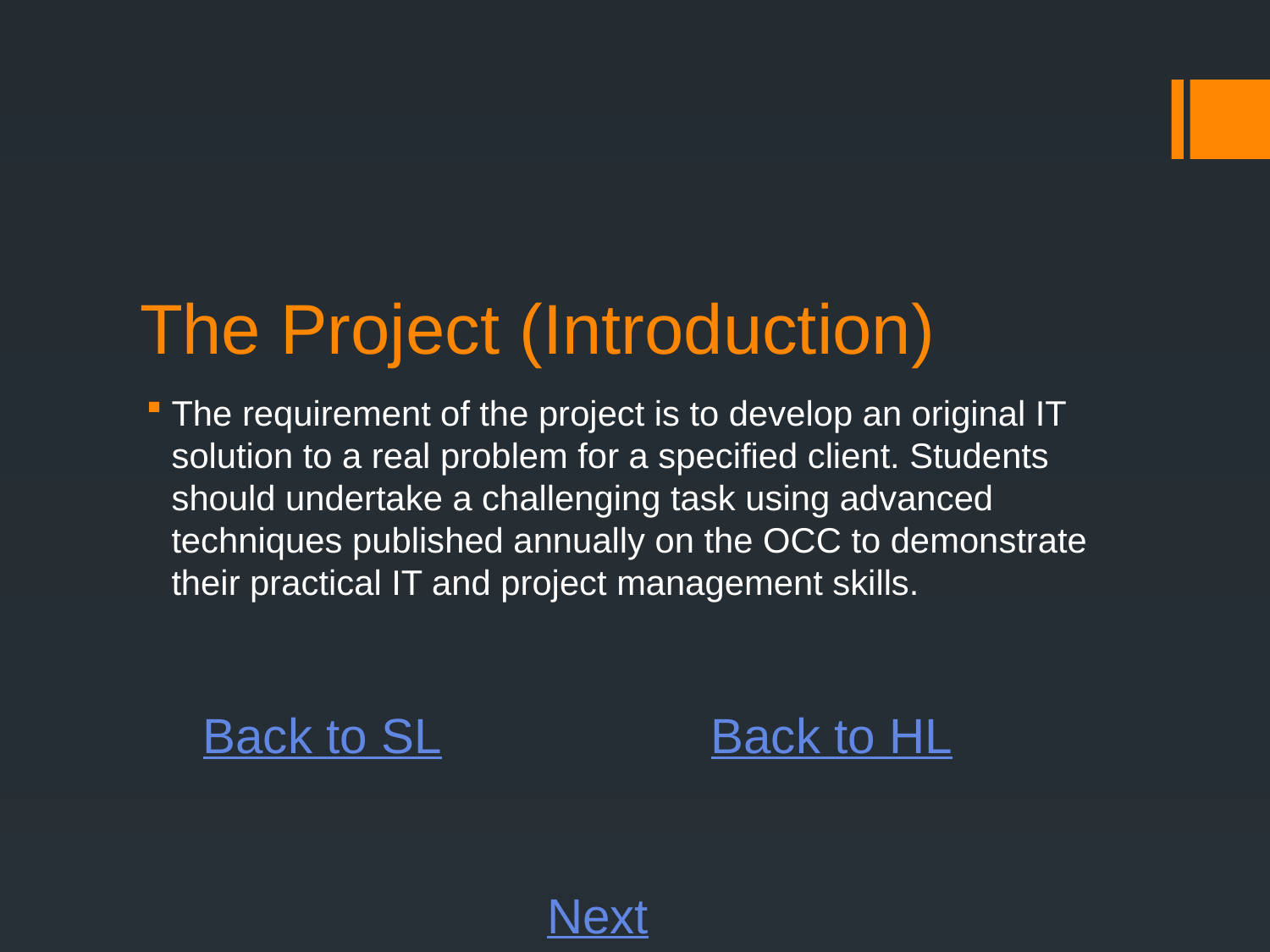

# The Project (Introduction)
The requirement of the project is to develop an original IT solution to a real problem for a specified client. Students should undertake a challenging task using advanced techniques published annually on the OCC to demonstrate their practical IT and project management skills.
Back to SL
Back to HL
Next